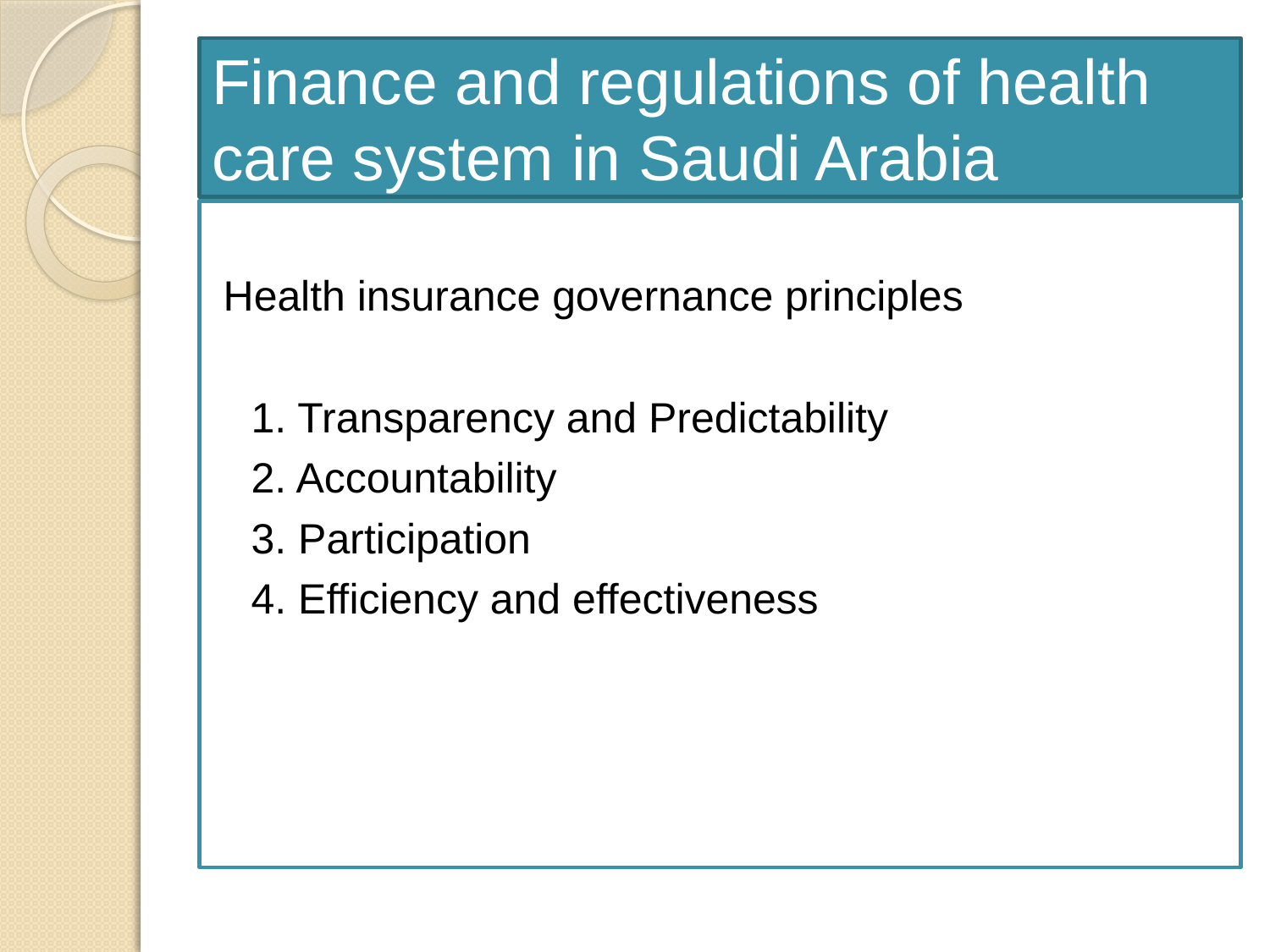

# Finance and regulations of health care system in Saudi Arabia

Health insurance governance principles

1. Transparency and Predictability
2. Accountability
3. Participation
4. Efficiency and effectiveness